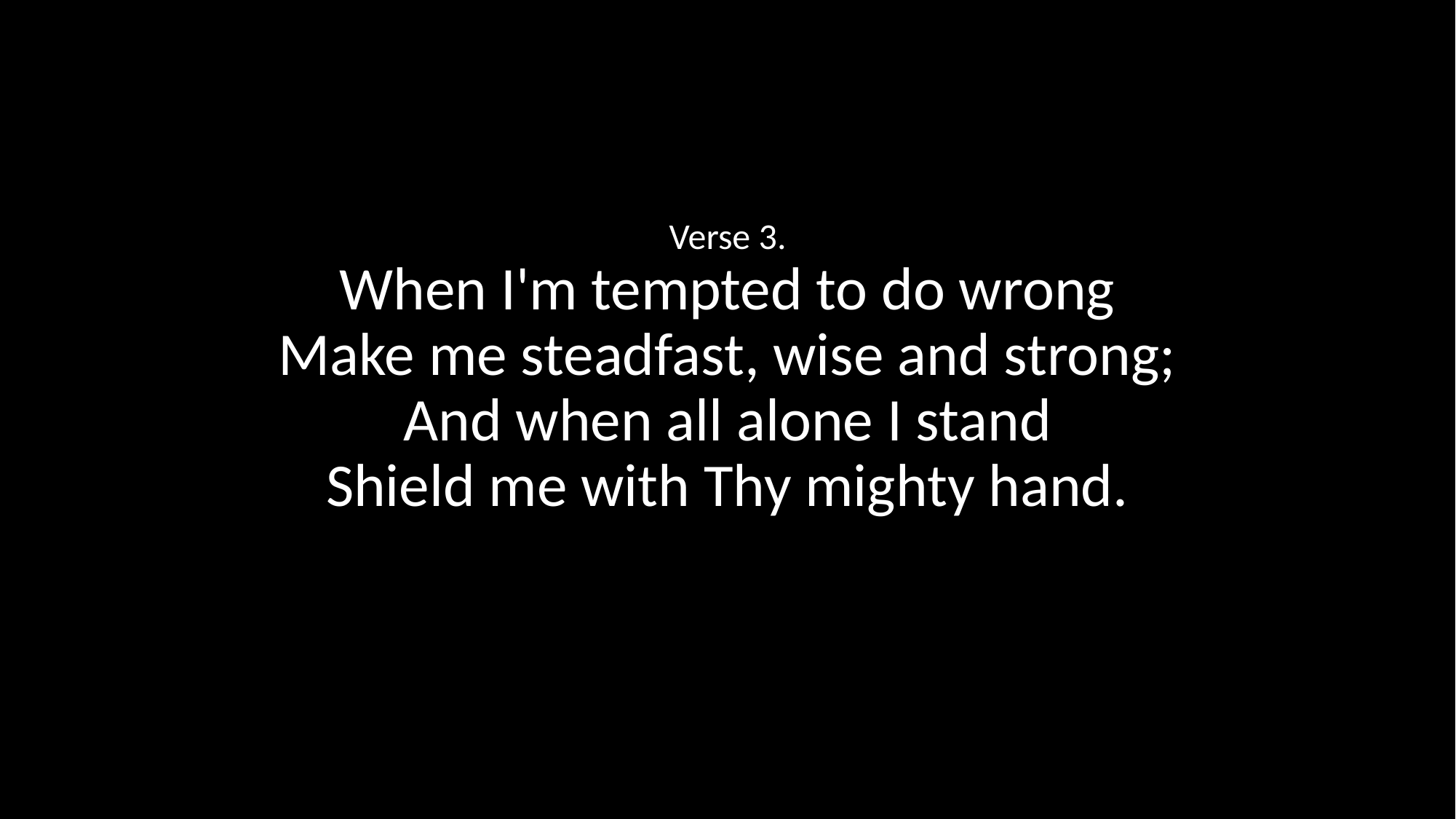

Verse 3.
When I'm tempted to do wrong
Make me steadfast, wise and strong;
And when all alone I stand
Shield me with Thy mighty hand.